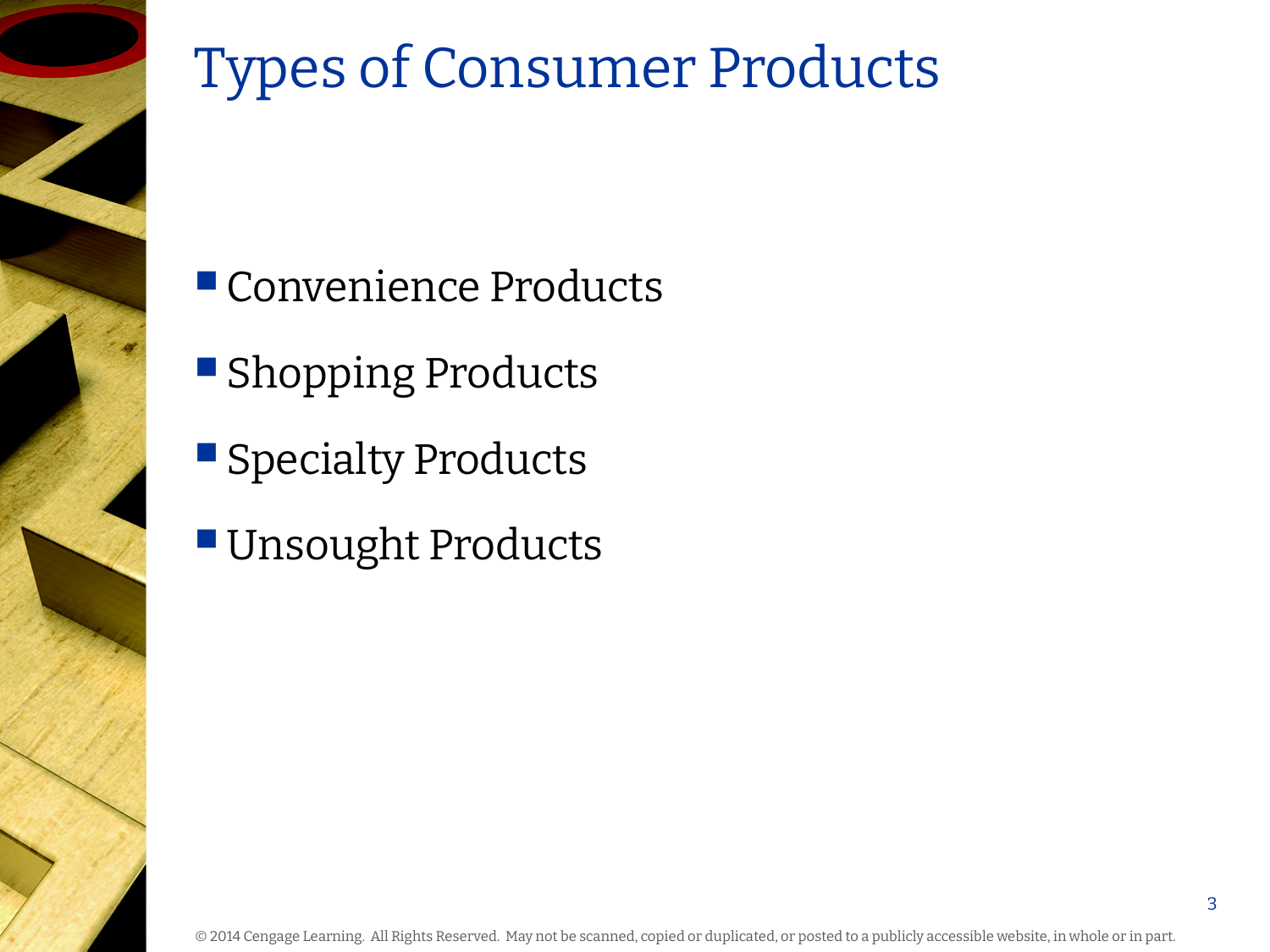

# Types of Consumer Products

Convenience Products
Shopping Products
Specialty Products
Unsought Products
3